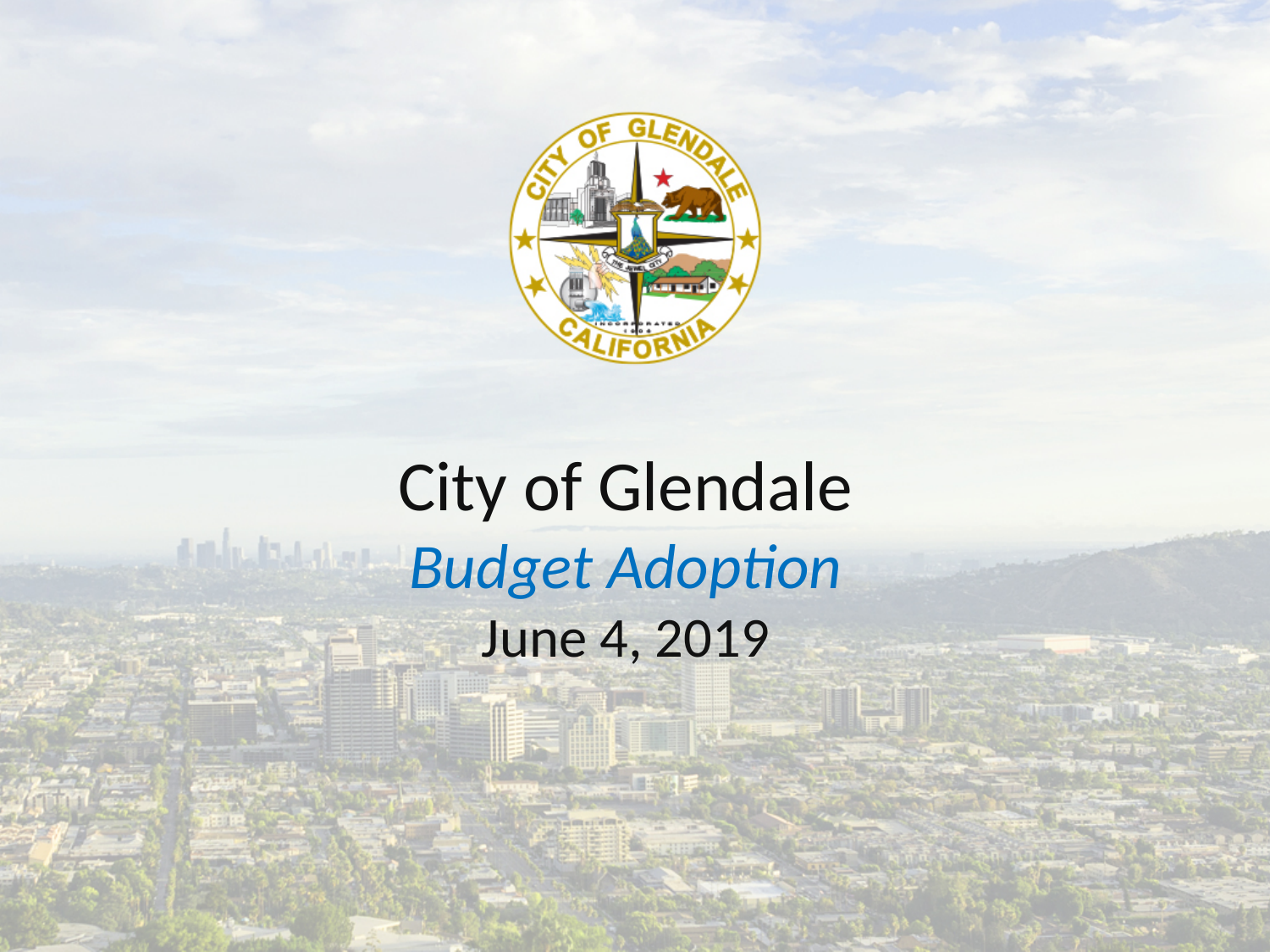

City of Glendale
Budget Adoption
June 4, 2019